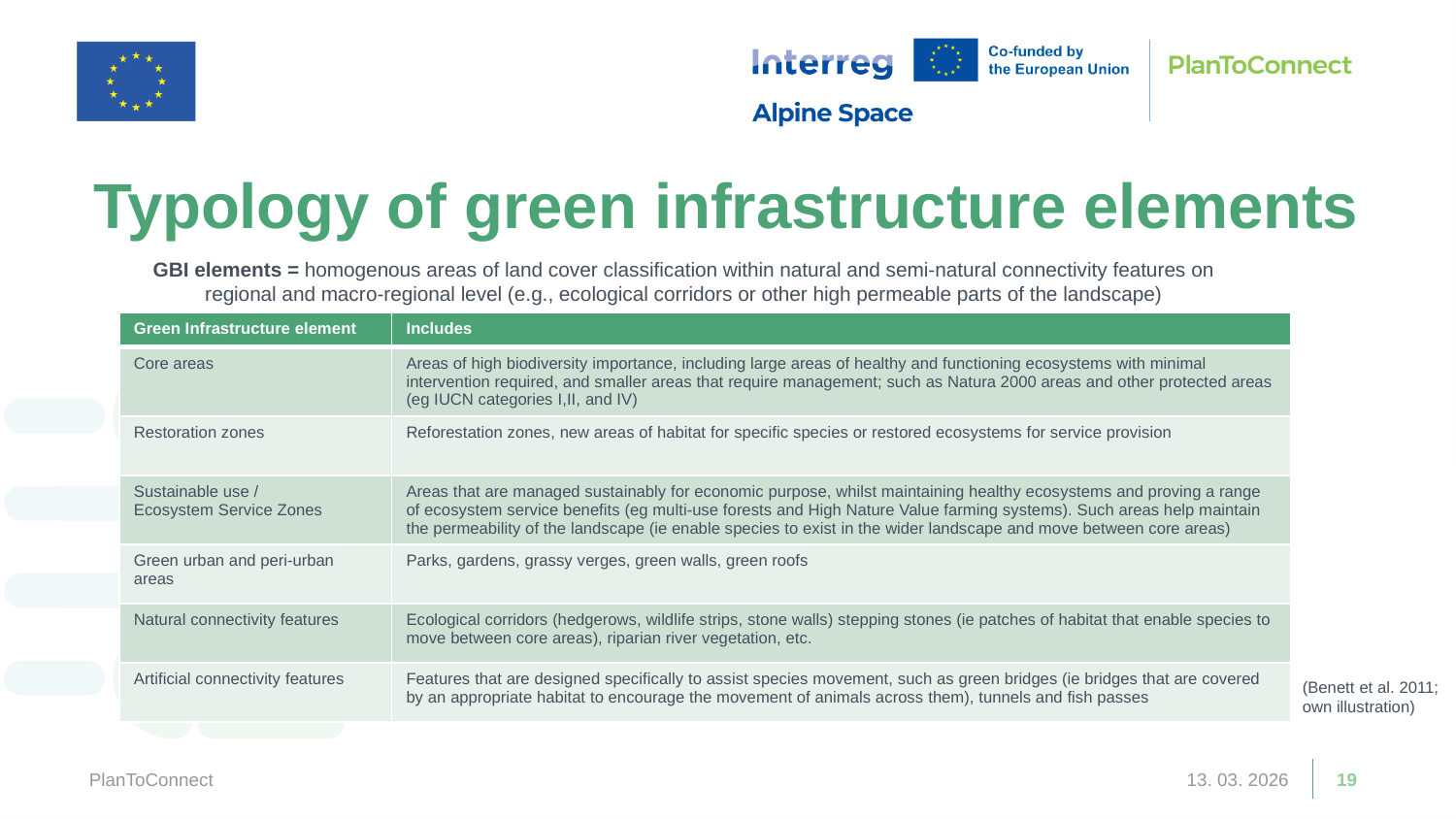

Typology of green infrastructure elements
GBI elements = homogenous areas of land cover classification within natural and semi-natural connectivity features on regional and macro-regional level (e.g., ecological corridors or other high permeable parts of the landscape)
| Green Infrastructure element | Includes |
| --- | --- |
| Core areas | Areas of high biodiversity importance, including large areas of healthy and functioning ecosystems with minimal intervention required, and smaller areas that require management; such as Natura 2000 areas and other protected areas (eg IUCN categories I,II, and IV) |
| Restoration zones | Reforestation zones, new areas of habitat for specific species or restored ecosystems for service provision |
| Sustainable use / Ecosystem Service Zones | Areas that are managed sustainably for economic purpose, whilst maintaining healthy ecosystems and proving a range of ecosystem service benefits (eg multi-use forests and High Nature Value farming systems). Such areas help maintain the permeability of the landscape (ie enable species to exist in the wider landscape and move between core areas) |
| Green urban and peri-urban areas | Parks, gardens, grassy verges, green walls, green roofs |
| Natural connectivity features | Ecological corridors (hedgerows, wildlife strips, stone walls) stepping stones (ie patches of habitat that enable species to move between core areas), riparian river vegetation, etc. |
| Artificial connectivity features | Features that are designed specifically to assist species movement, such as green bridges (ie bridges that are covered by an appropriate habitat to encourage the movement of animals across them), tunnels and fish passes |
(Benett et al. 2011; own illustration)
PlanToConnect
13. 03. 2026
19